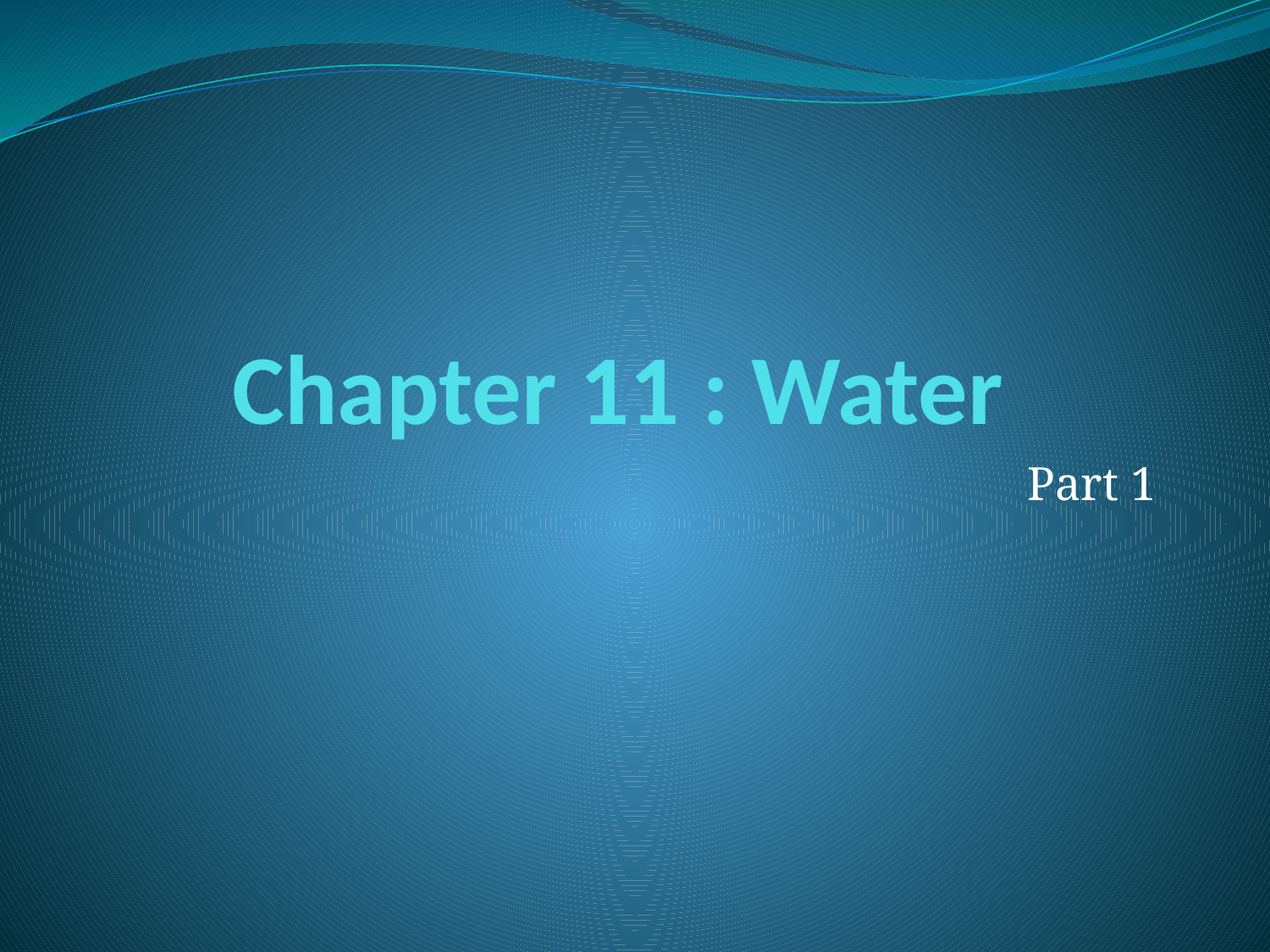

# Chapter 11 : Water
Part 1